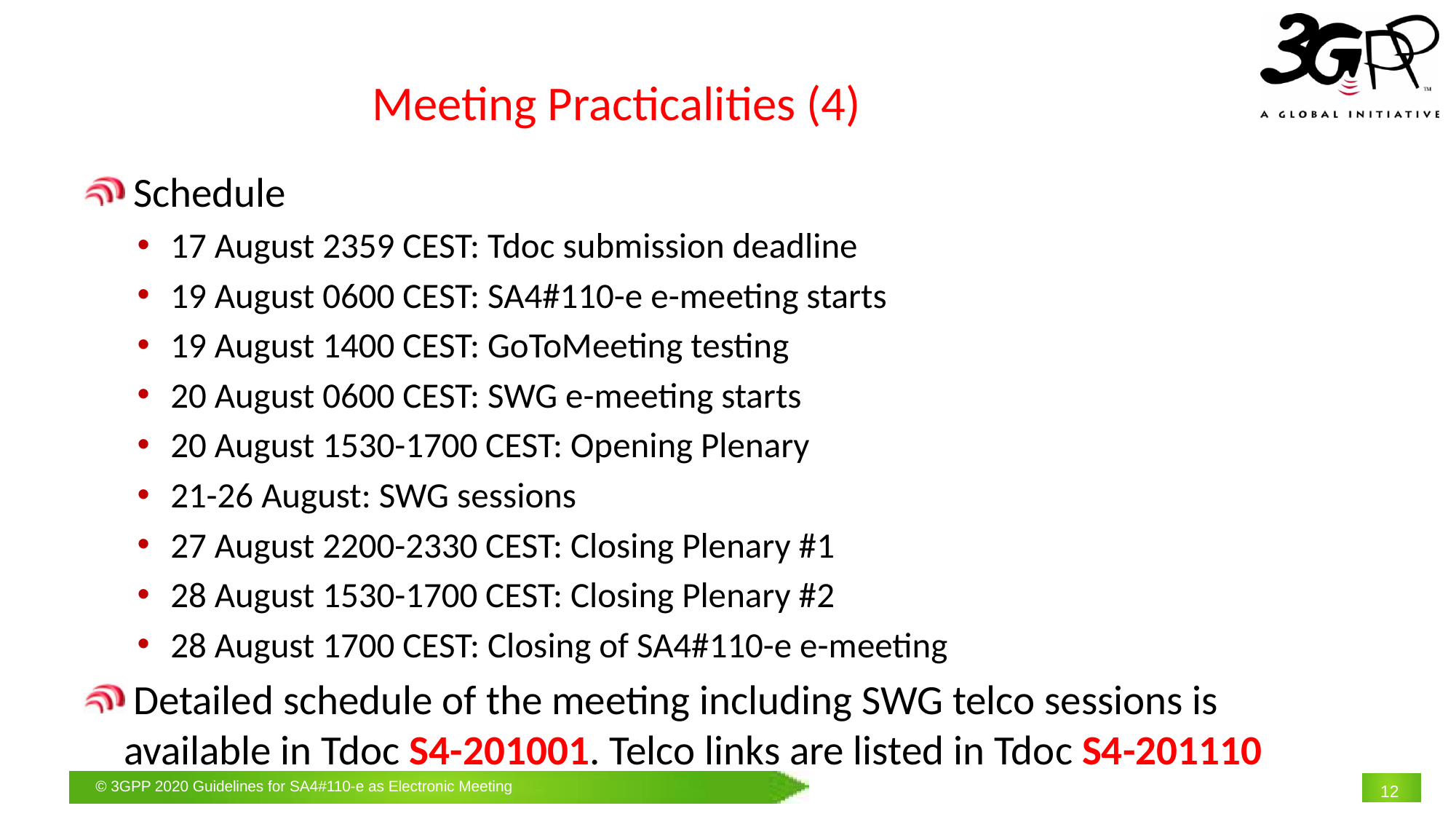

# Meeting Practicalities (4)
 Schedule
17 August 2359 CEST: Tdoc submission deadline
19 August 0600 CEST: SA4#110-e e-meeting starts
19 August 1400 CEST: GoToMeeting testing
20 August 0600 CEST: SWG e-meeting starts
20 August 1530-1700 CEST: Opening Plenary
21-26 August: SWG sessions
27 August 2200-2330 CEST: Closing Plenary #1
28 August 1530-1700 CEST: Closing Plenary #2
28 August 1700 CEST: Closing of SA4#110-e e-meeting
 Detailed schedule of the meeting including SWG telco sessions is available in Tdoc S4-201001. Telco links are listed in Tdoc S4-201110
12